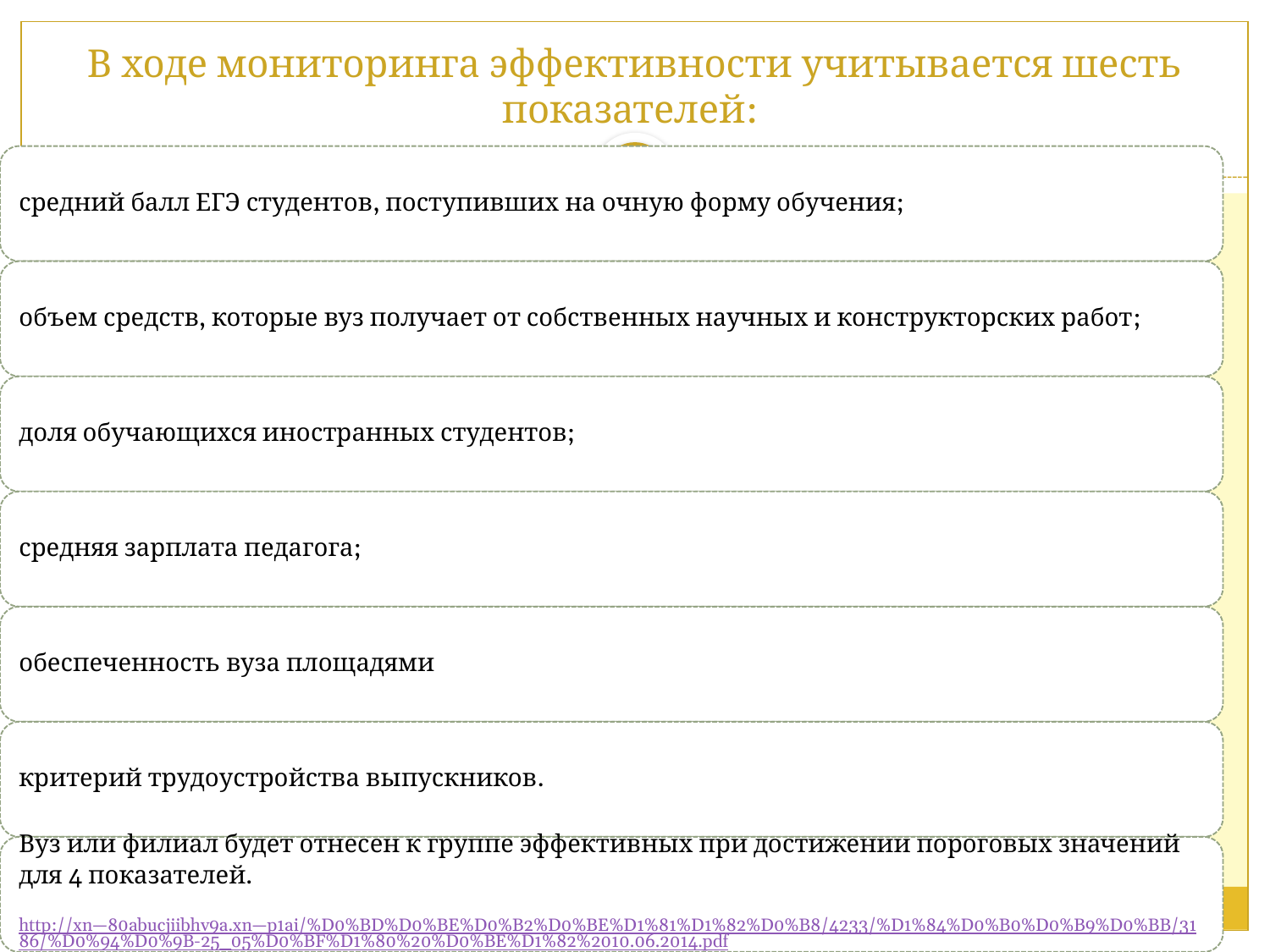

# В ходе мониторинга эффективности учитывается шесть показателей:
средний балл ЕГЭ студентов, поступивших на очную форму обучения;
объем средств, которые вуз получает от собственных научных и конструкторских работ;
доля обучающихся иностранных студентов;
средняя зарплата педагога;
обеспеченность вуза площадями
критерий трудоустройства выпускников.
Вуз или филиал будет отнесен к группе эффективных при достижении пороговых значений для 4 показателей.